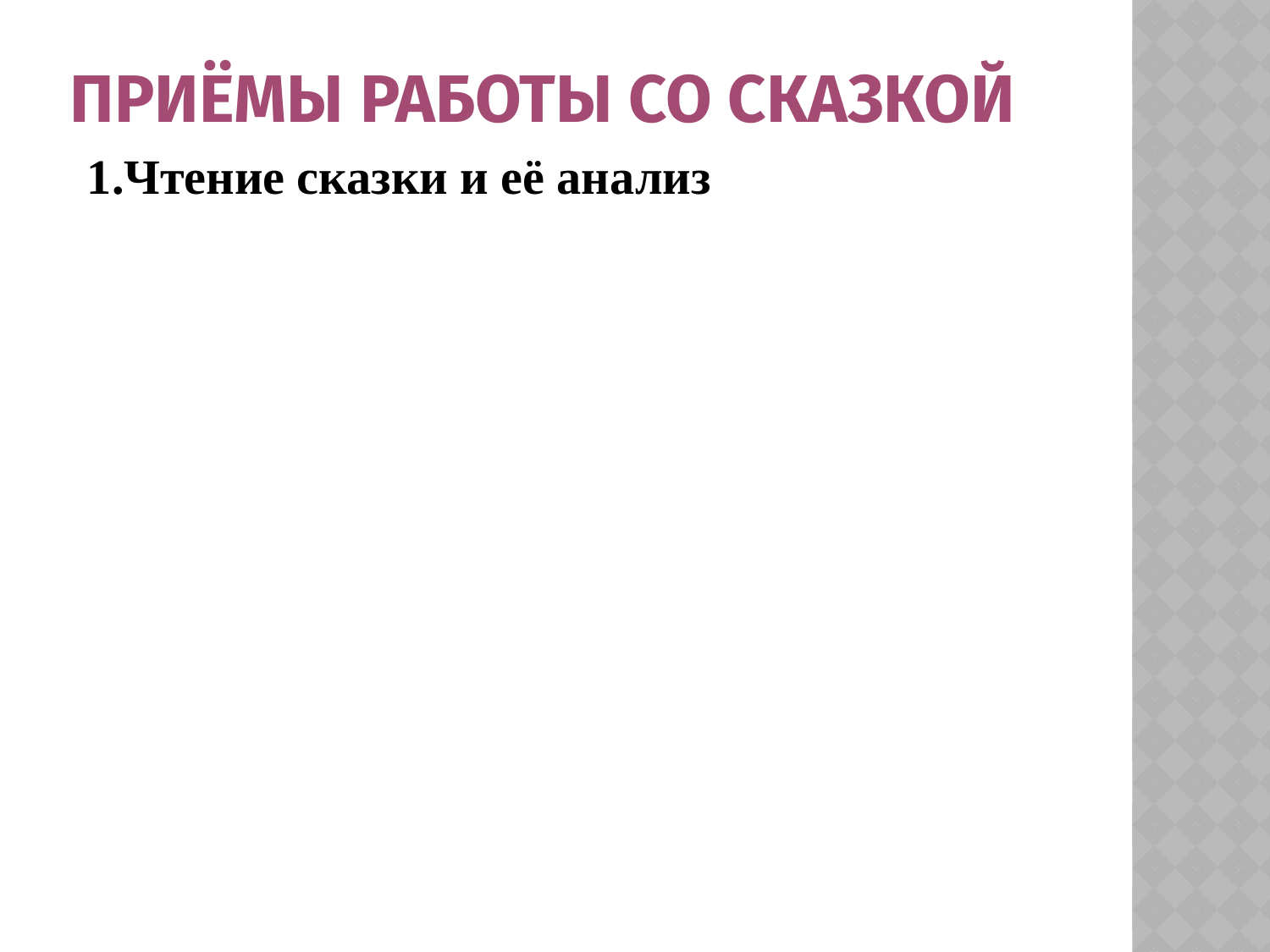

# Приёмы работы со сказкой
1.Чтение сказки и её анализ